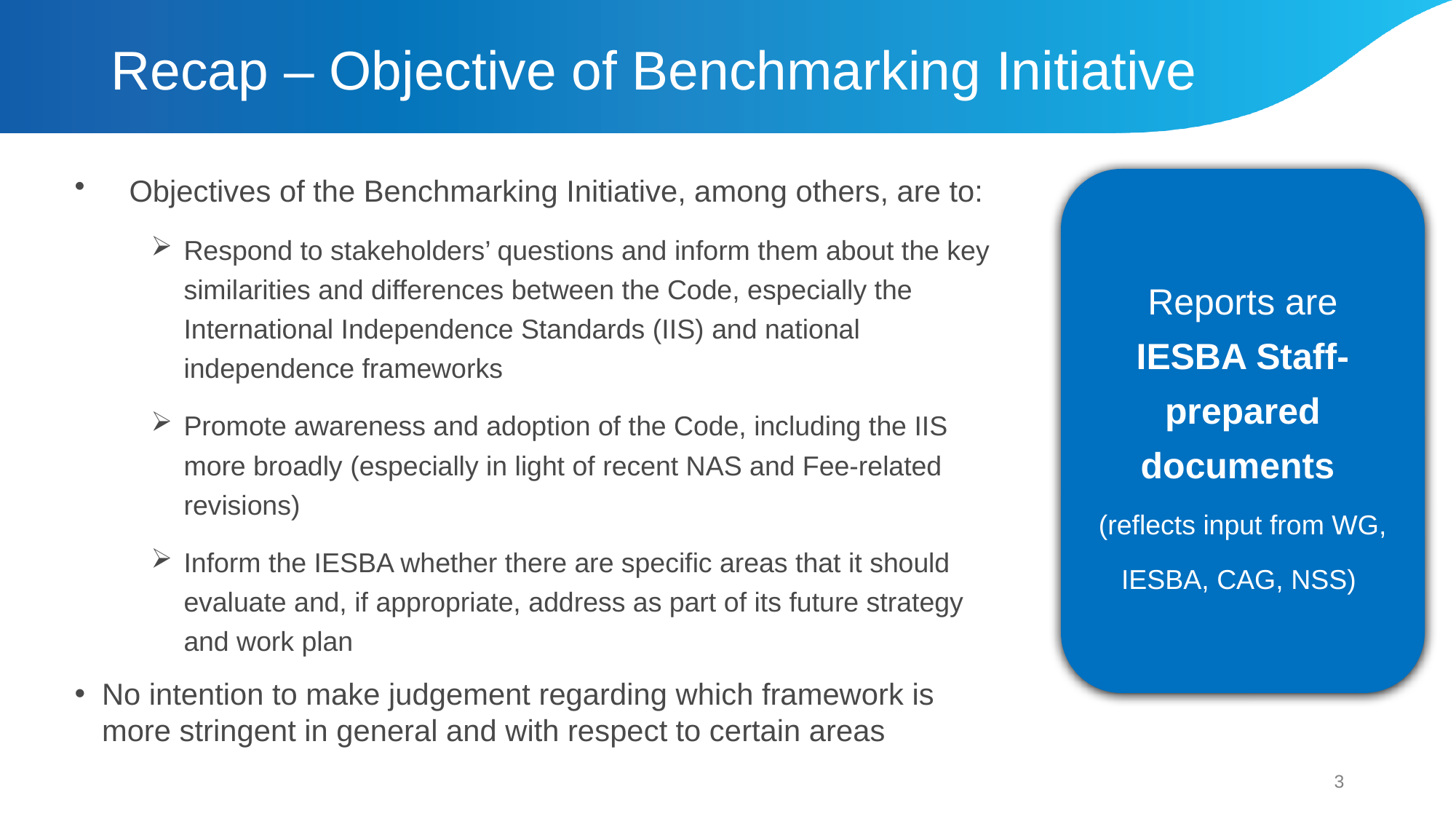

# Recap – Objective of Benchmarking Initiative
Objectives of the Benchmarking Initiative, among others, are to:
Respond to stakeholders’ questions and inform them about the key similarities and differences between the Code, especially the  International Independence Standards (IIS) and national independence frameworks
Promote awareness and adoption of the Code, including the IIS more broadly (especially in light of recent NAS and Fee-related revisions)
Inform the IESBA whether there are specific areas that it should evaluate and, if appropriate, address as part of its future strategy and work plan
No intention to make judgement regarding which framework is more stringent in general and with respect to certain areas

Reports are IESBA Staff-prepared documents
(reflects input from WG, IESBA, CAG, NSS)
3